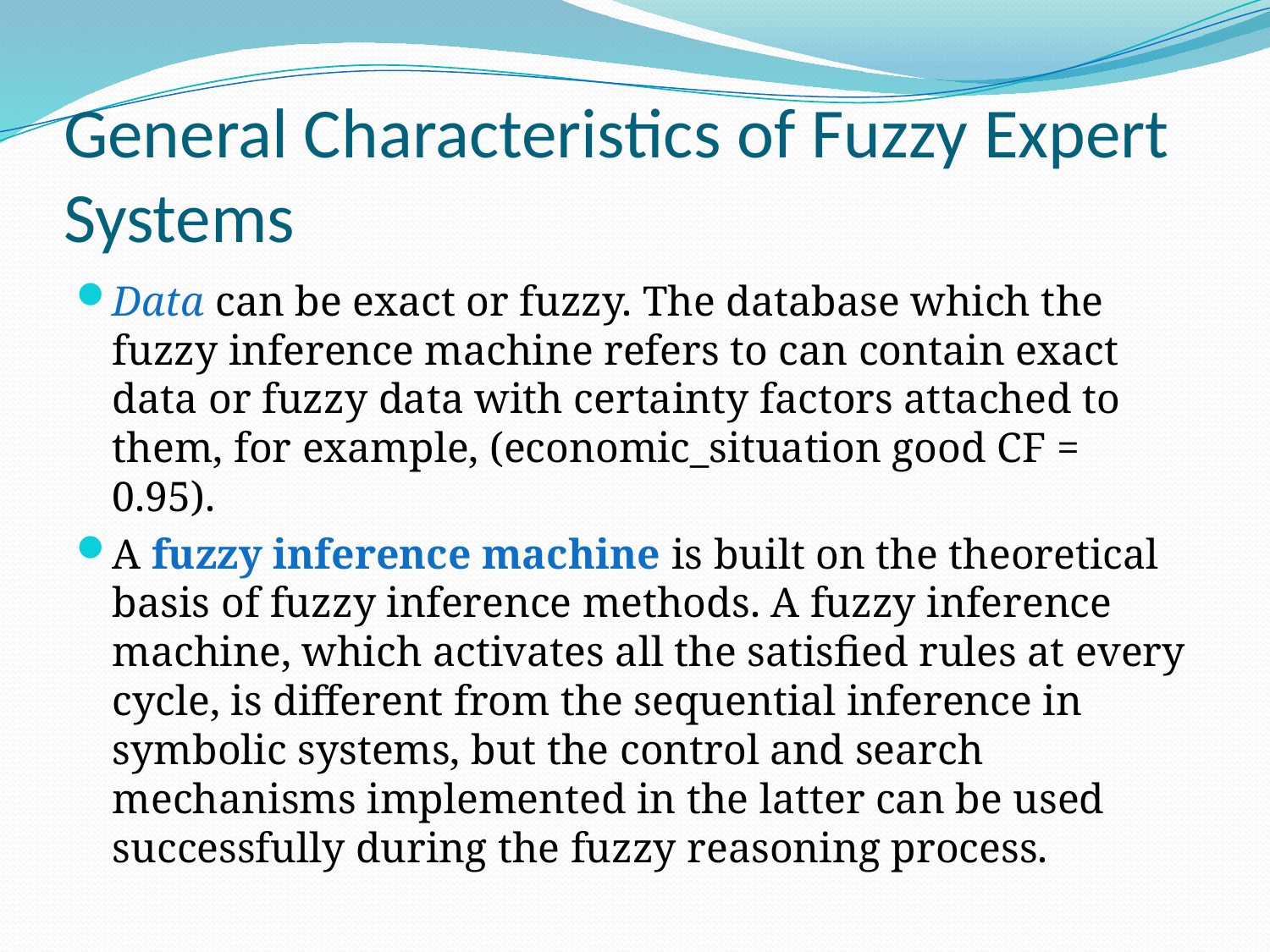

# General Characteristics of Fuzzy Expert Systems
Data can be exact or fuzzy. The database which the fuzzy inference machine refers to can contain exact data or fuzzy data with certainty factors attached to them, for example, (economic_situation good CF = 0.95).
A fuzzy inference machine is built on the theoretical basis of fuzzy inference methods. A fuzzy inference machine, which activates all the satisfied rules at every cycle, is different from the sequential inference in symbolic systems, but the control and search mechanisms implemented in the latter can be used successfully during the fuzzy reasoning process.